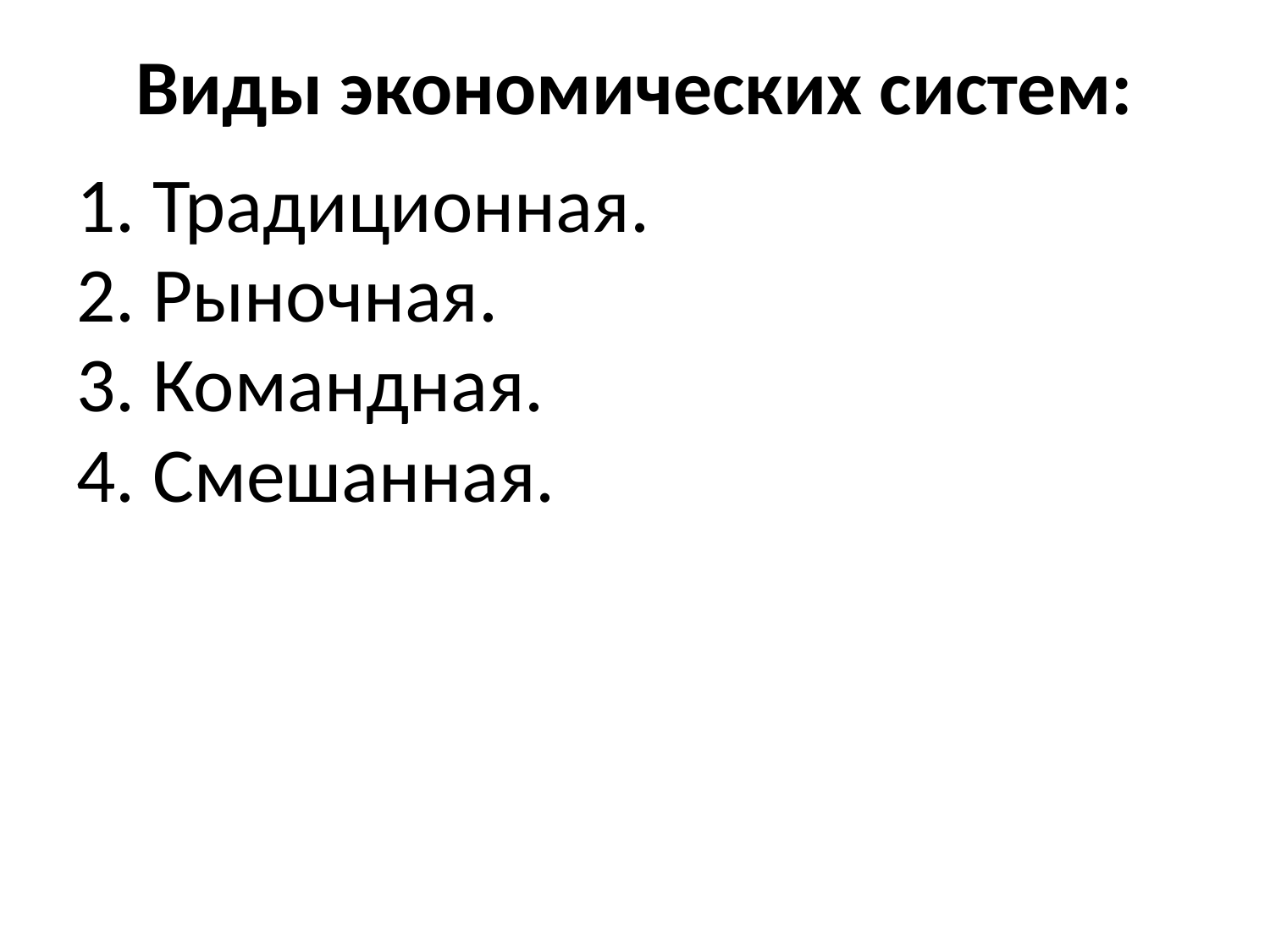

# Виды экономических систем:
1. Традиционная.
2. Рыночная.
3. Командная.
4. Смешанная.